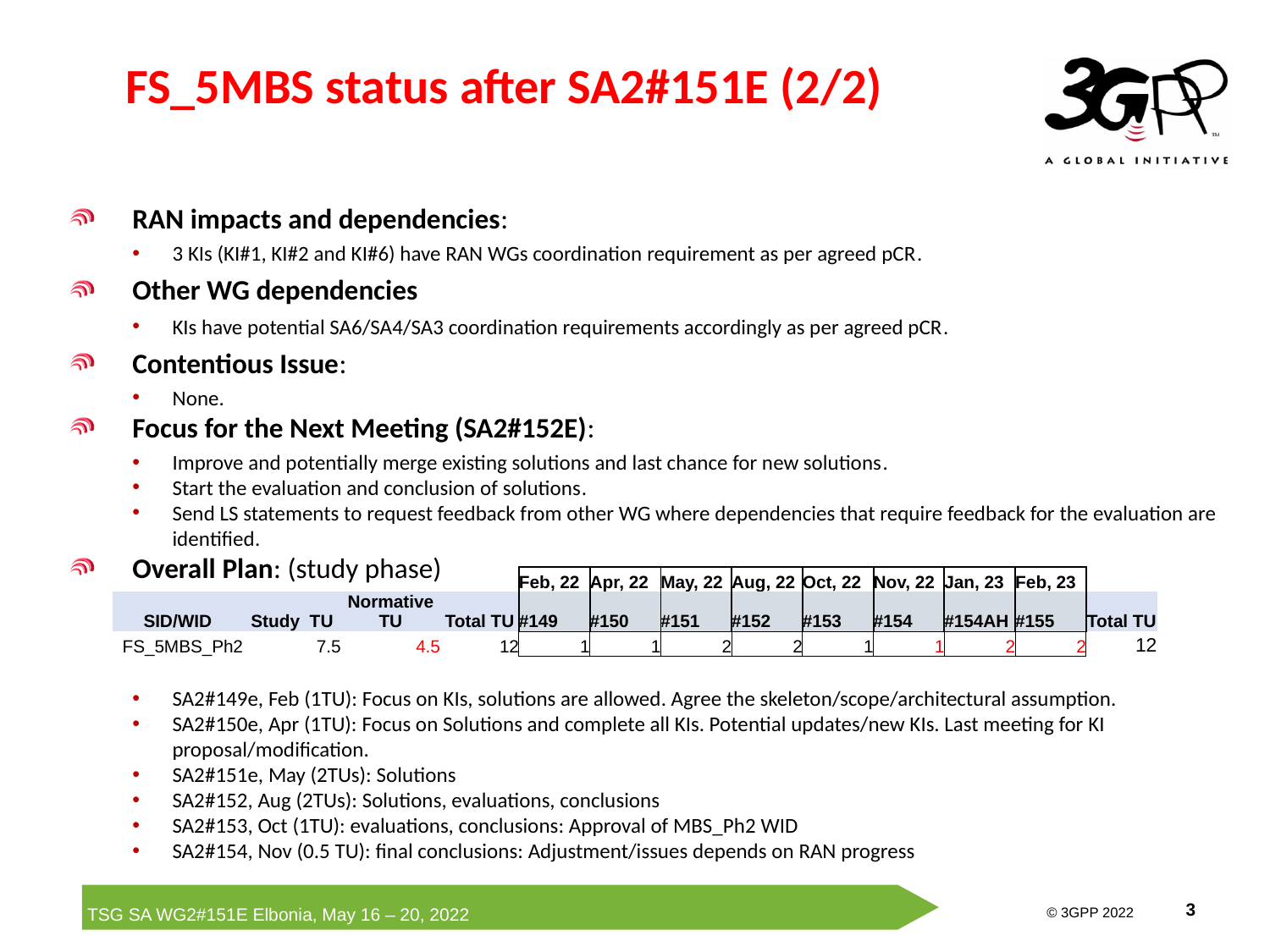

# FS_5MBS status after SA2#151E (2/2)
RAN impacts and dependencies:
3 KIs (KI#1, KI#2 and KI#6) have RAN WGs coordination requirement as per agreed pCR.
Other WG dependencies
KIs have potential SA6/SA4/SA3 coordination requirements accordingly as per agreed pCR.
Contentious Issue:
None.
Focus for the Next Meeting (SA2#152E):
Improve and potentially merge existing solutions and last chance for new solutions.
Start the evaluation and conclusion of solutions.
Send LS statements to request feedback from other WG where dependencies that require feedback for the evaluation are identified.
Overall Plan: (study phase)

SA2#149e, Feb (1TU): Focus on KIs, solutions are allowed. Agree the skeleton/scope/architectural assumption.
SA2#150e, Apr (1TU): Focus on Solutions and complete all KIs. Potential updates/new KIs. Last meeting for KI proposal/modification.
SA2#151e, May (2TUs): Solutions
SA2#152, Aug (2TUs): Solutions, evaluations, conclusions
SA2#153, Oct (1TU): evaluations, conclusions: Approval of MBS_Ph2 WID
SA2#154, Nov (0.5 TU): final conclusions: Adjustment/issues depends on RAN progress
|  |  |  |  | Feb, 22 | Apr, 22 | May, 22 | Aug, 22 | Oct, 22 | Nov, 22 | Jan, 23 | Feb, 23 |  |
| --- | --- | --- | --- | --- | --- | --- | --- | --- | --- | --- | --- | --- |
| SID/WID | Study TU | Normative TU | Total TU | #149 | #150 | #151 | #152 | #153 | #154 | #154AH | #155 | Total TU |
| FS\_5MBS\_Ph2 | 7.5 | 4.5 | 12 | 1 | 1 | 2 | 2 | 1 | 1 | 2 | 2 | 12 |